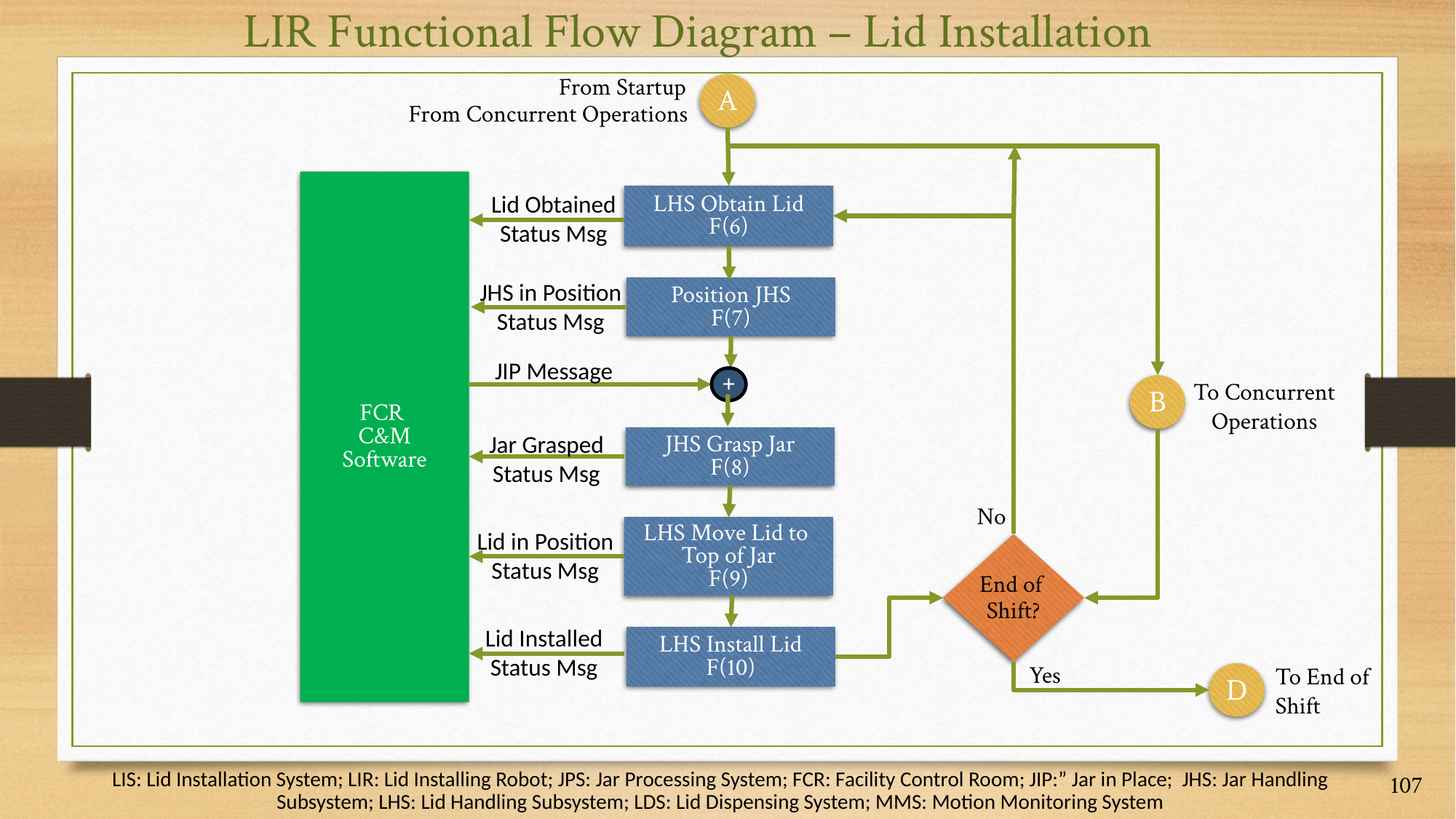

LIR Functional Flow Diagram – Lid Installation
From Startup
A
From Concurrent Operations
FCR
C&M
Software
Lid Obtained Status Msg
LHS Obtain Lid
F(6)
JHS in Position Status Msg
Position JHS
F(7)
JIP Message
+
To Concurrent Operations
B
Jar Grasped Status Msg
JHS Grasp Jar
F(8)
No
LHS Move Lid to
Top of Jar
F(9)
Lid in Position Status Msg
End of
Shift?
Lid Installed Status Msg
LHS Install Lid
F(10)
Yes
To End of Shift
D
LIS: Lid Installation System; LIR: Lid Installing Robot; JPS: Jar Processing System; FCR: Facility Control Room; JIP:” Jar in Place;  JHS: Jar Handling Subsystem; LHS: Lid Handling Subsystem; LDS: Lid Dispensing System; MMS: Motion Monitoring System
107